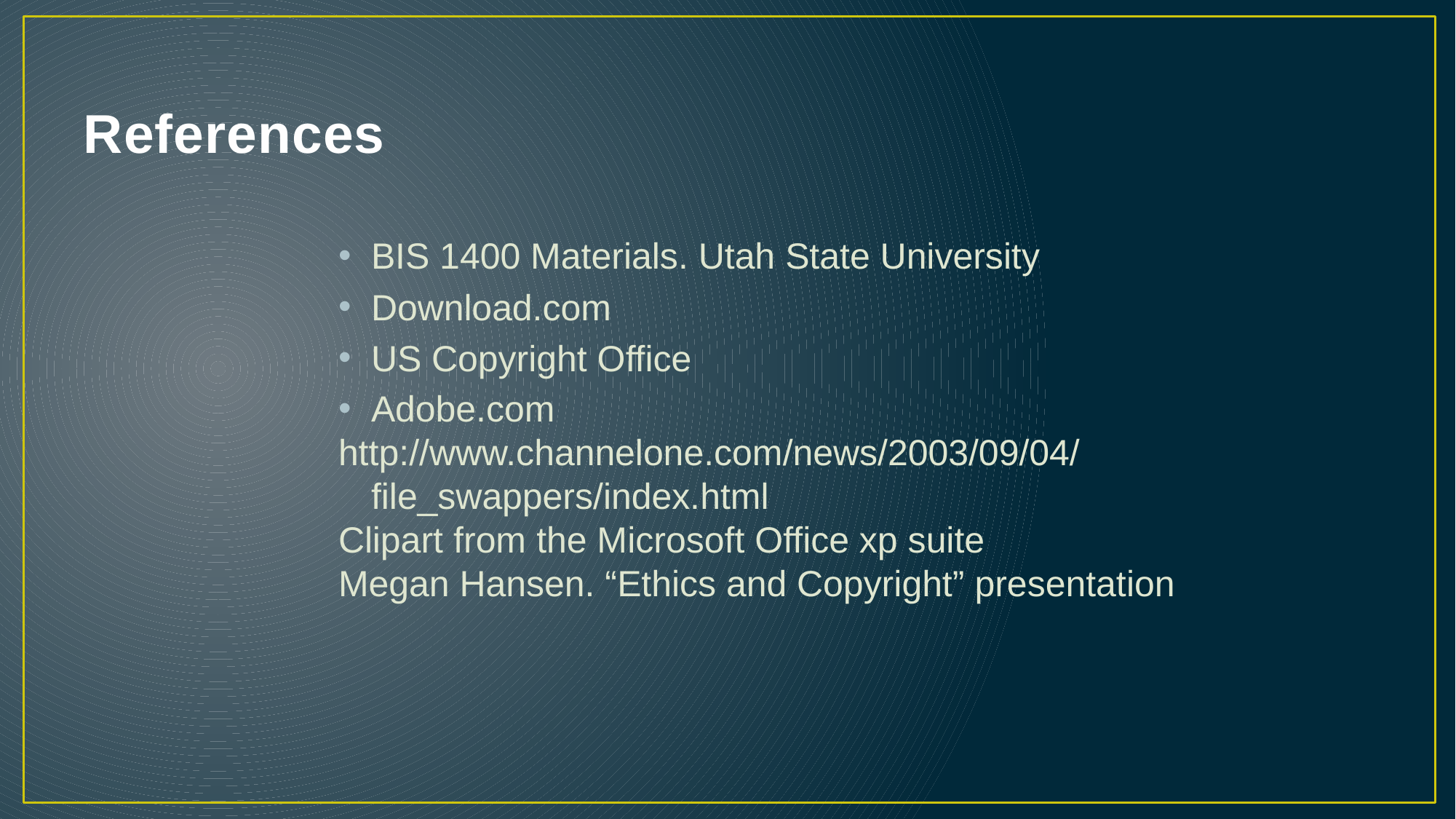

# References
BIS 1400 Materials. Utah State University
Download.com
US Copyright Office
Adobe.com
http://www.channelone.com/news/2003/09/04/file_swappers/index.html
Clipart from the Microsoft Office xp suite
Megan Hansen. “Ethics and Copyright” presentation